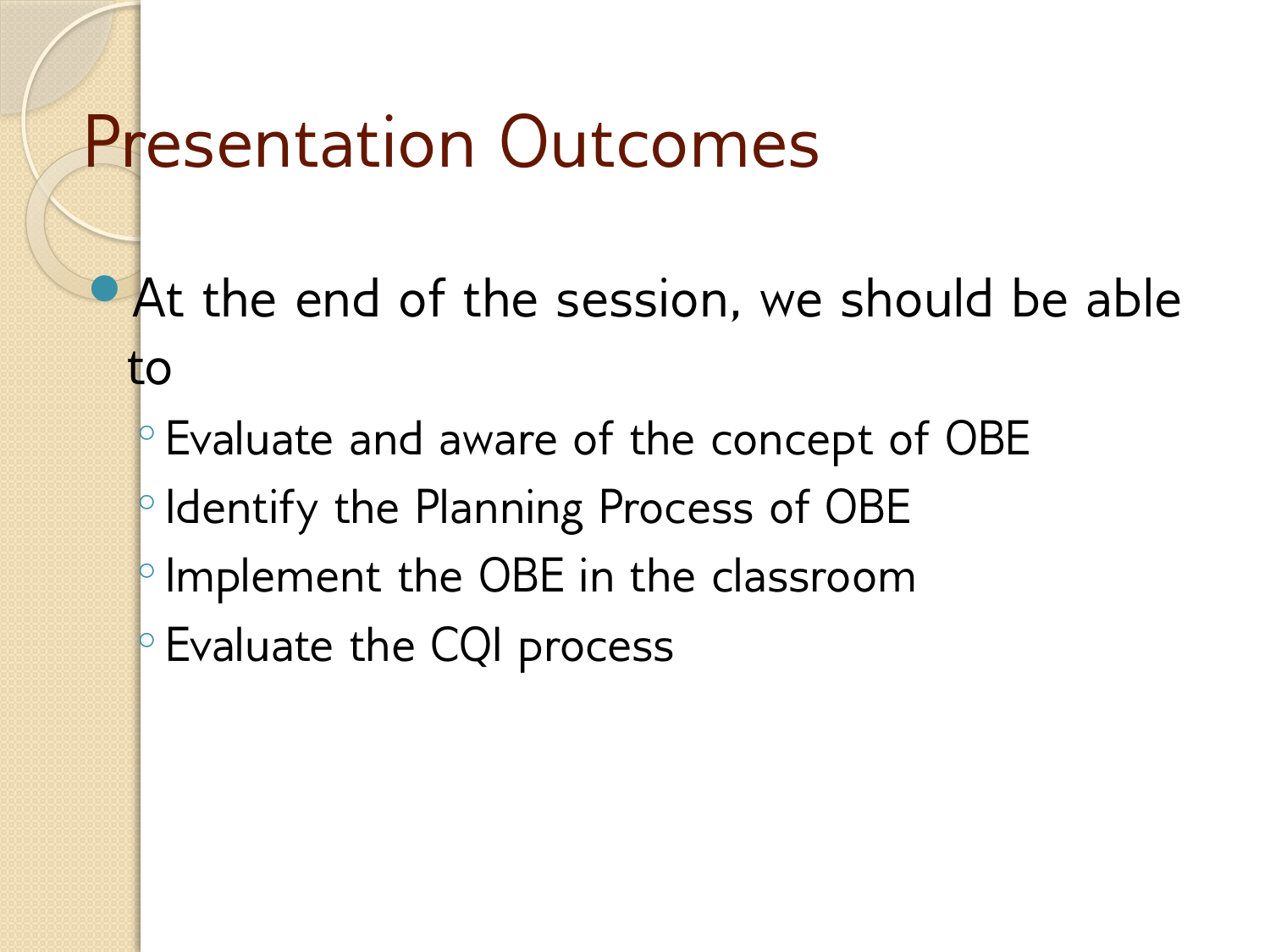

# Presentation Outcomes
At the end of the session, we should be able to
Evaluate and aware of the concept of OBE
Identify the Planning Process of OBE
Implement the OBE in the classroom
Evaluate the CQI process